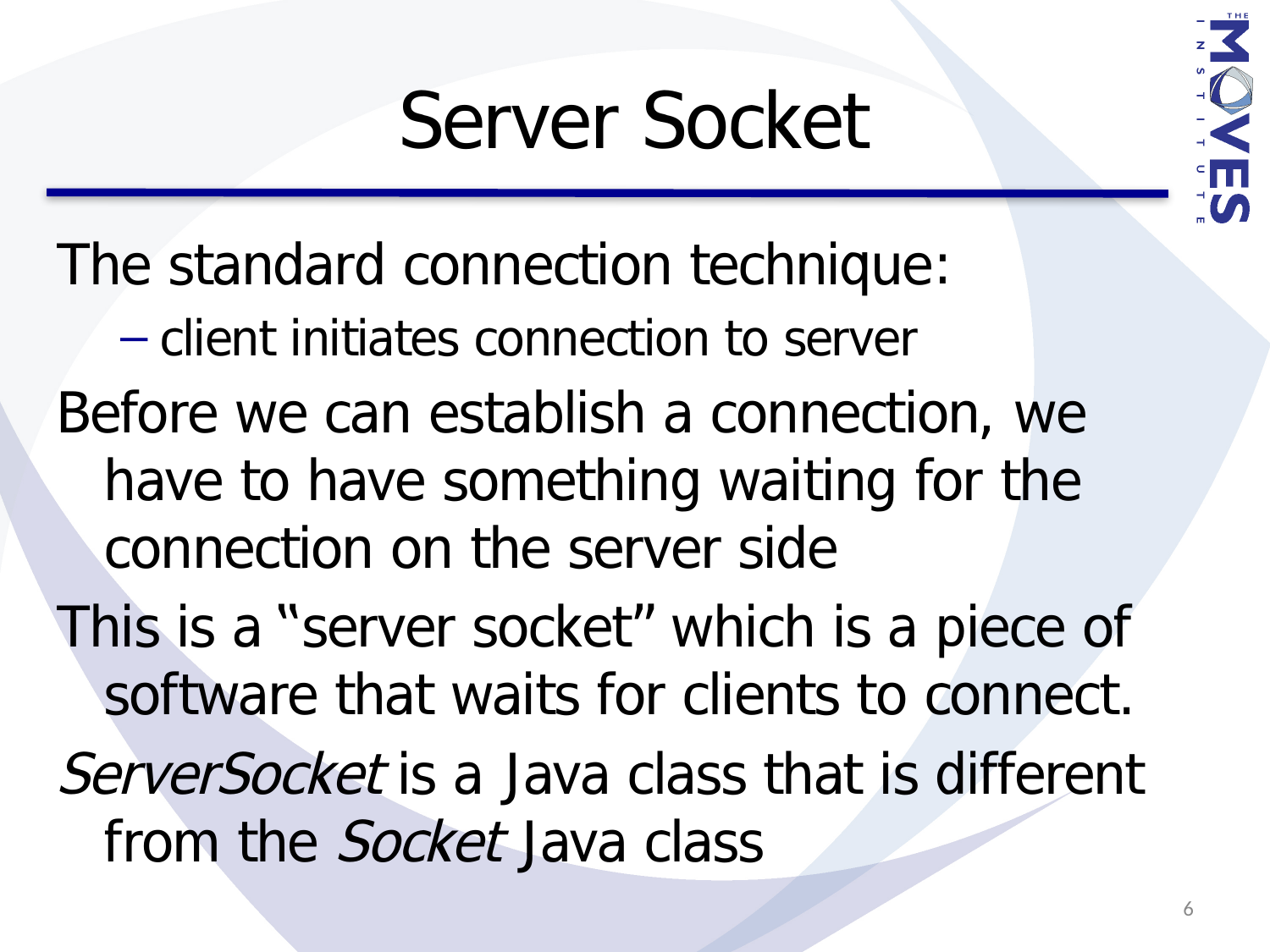

# Server Socket
The standard connection technique:
client initiates connection to server
Before we can establish a connection, we have to have something waiting for the connection on the server side
This is a “server socket” which is a piece of software that waits for clients to connect.
ServerSocket is a Java class that is different from the Socket Java class
6